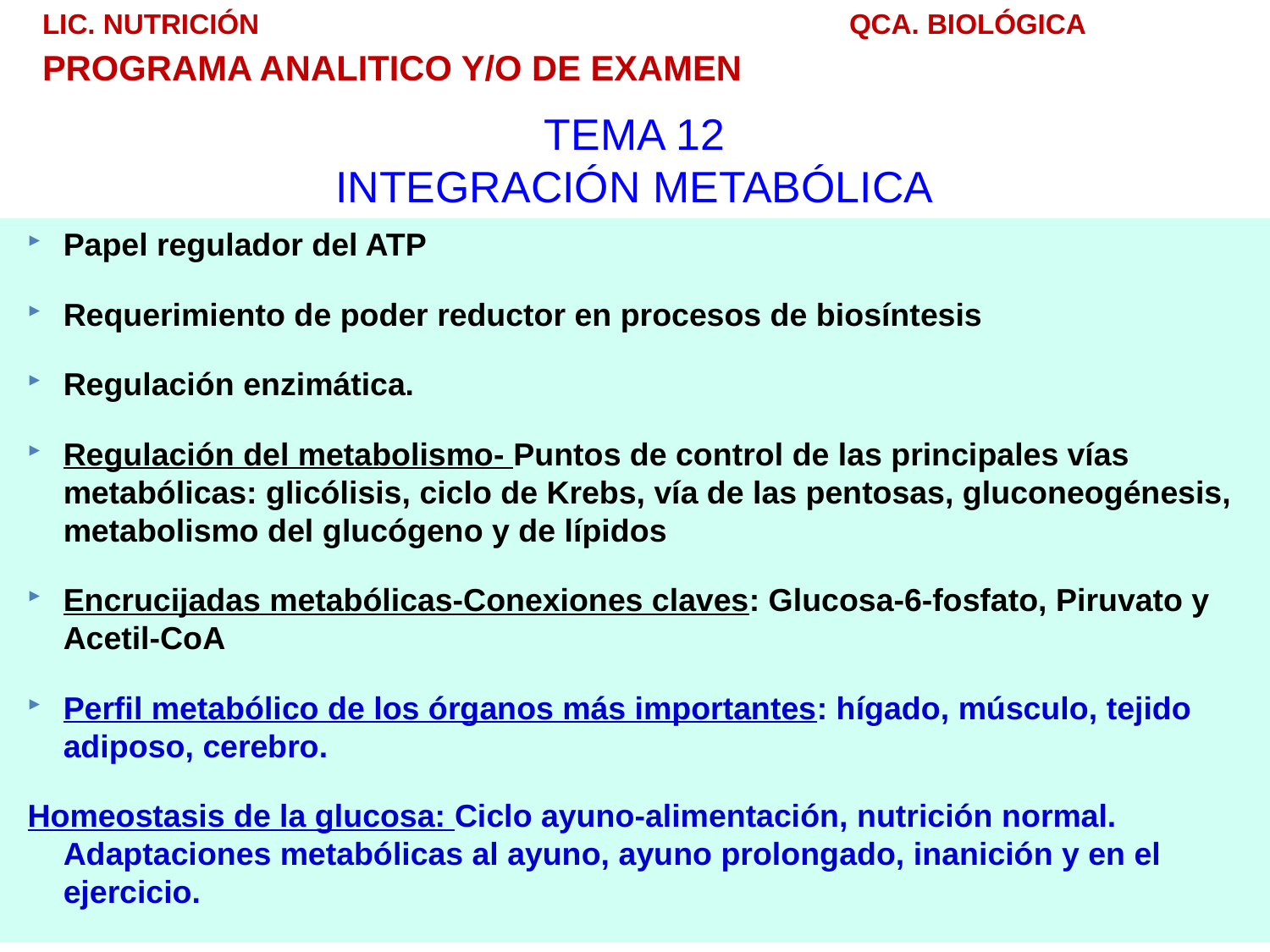

LIC. NUTRICIÓN 			          	                      QCA. BIOLÓGICA
PROGRAMA ANALITICO Y/O DE EXAMEN

# TEMA 12 INTEGRACIÓN METABÓLICA
Papel regulador del ATP
Requerimiento de poder reductor en procesos de biosíntesis
Regulación enzimática.
Regulación del metabolismo- Puntos de control de las principales vías metabólicas: glicólisis, ciclo de Krebs, vía de las pentosas, gluconeogénesis, metabolismo del glucógeno y de lípidos
Encrucijadas metabólicas-Conexiones claves: Glucosa-6-fosfato, Piruvato y Acetil-CoA
Perfil metabólico de los órganos más importantes: hígado, músculo, tejido adiposo, cerebro.
Homeostasis de la glucosa: Ciclo ayuno-alimentación, nutrición normal. Adaptaciones metabólicas al ayuno, ayuno prolongado, inanición y en el ejercicio.